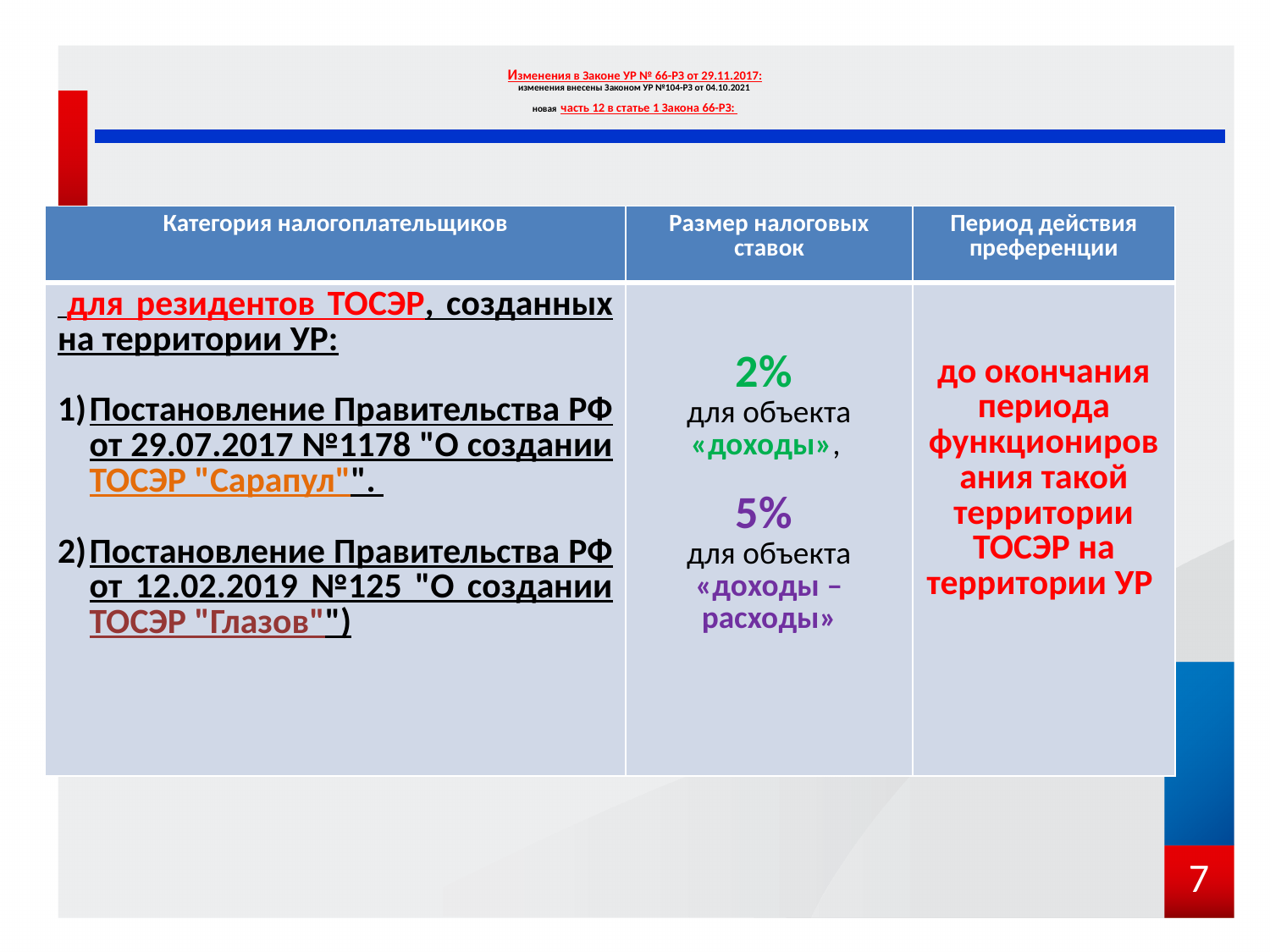

# Изменения в Законе УР № 66-РЗ от 29.11.2017: изменения внесены Законом УР №104-РЗ от 04.10.2021 новая  часть 12 в статье 1 Закона 66-РЗ:
| Категория налогоплательщиков | Размер налоговых ставок | Период действия преференции |
| --- | --- | --- |
| для резидентов ТОСЭР, созданных на территории УР: Постановление Правительства РФ от 29.07.2017 №1178 "О создании ТОСЭР "Сарапул"". Постановление Правительства РФ от 12.02.2019 №125 "О создании ТОСЭР "Глазов"") | 2% для объекта «доходы», 5% для объекта «доходы – расходы» | до окончания периода функционирования такой территории ТОСЭР на территории УР |
7